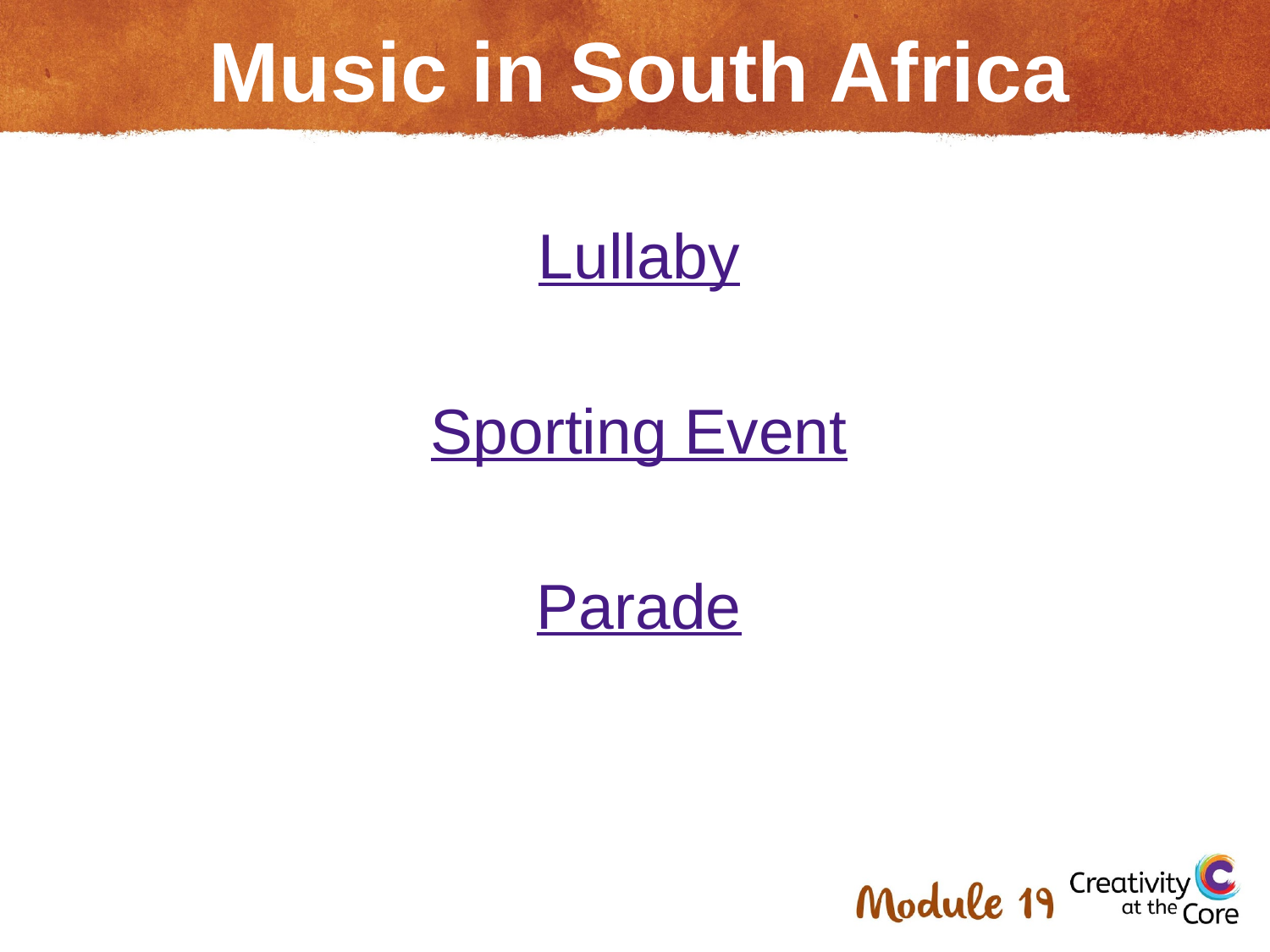

# Music in South Africa
Lullaby

Sporting Event

Parade